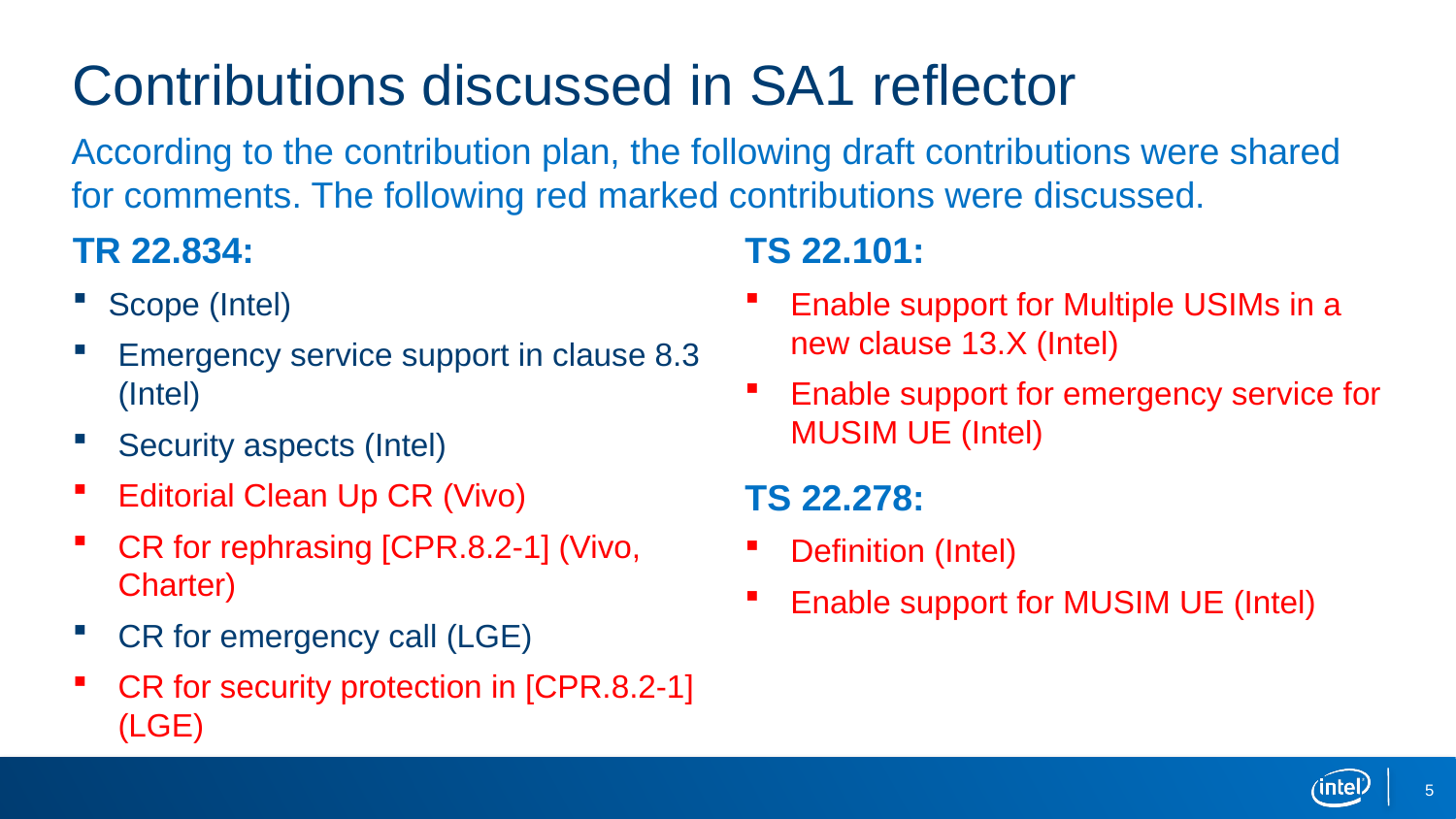

# Contributions discussed in SA1 reflector
According to the contribution plan, the following draft contributions were shared for comments. The following red marked contributions were discussed.
TR 22.834:
Scope (Intel)
Emergency service support in clause 8.3 (Intel)
Security aspects (Intel)
Editorial Clean Up CR (Vivo)
CR for rephrasing [CPR.8.2-1] (Vivo, Charter)
CR for emergency call (LGE)
CR for security protection in [CPR.8.2-1] (LGE)
TS 22.101:
Enable support for Multiple USIMs in a new clause 13.X (Intel)
Enable support for emergency service for MUSIM UE (Intel)
TS 22.278:
Definition (Intel)
Enable support for MUSIM UE (Intel)
5